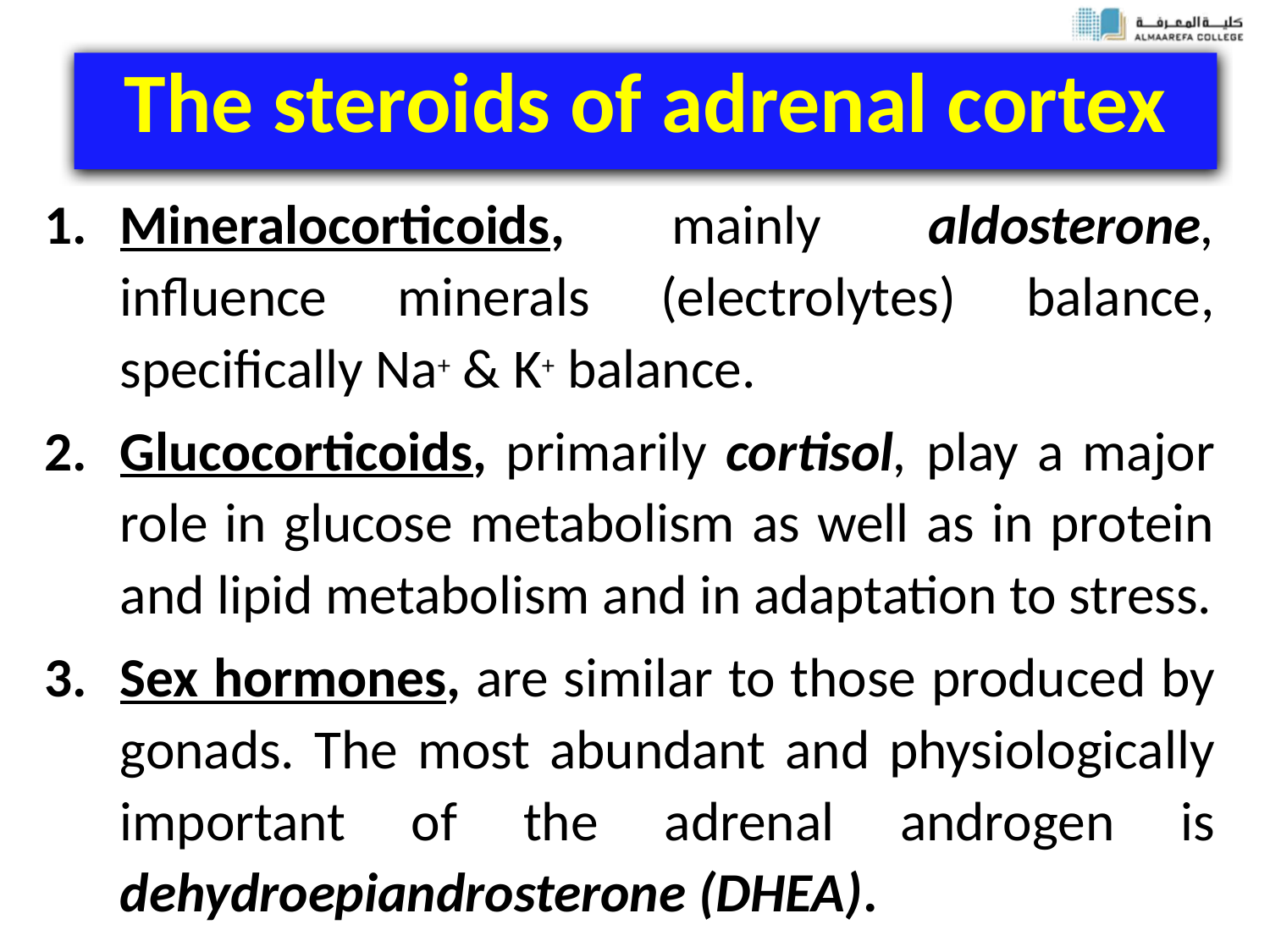

# The steroids of adrenal cortex
Mineralocorticoids, mainly aldosterone, influence minerals (electrolytes) balance, specifically Na+ & K+ balance.
Glucocorticoids, primarily cortisol, play a major role in glucose metabolism as well as in protein and lipid metabolism and in adaptation to stress.
Sex hormones, are similar to those produced by gonads. The most abundant and physiologically important of the adrenal androgen is dehydroepiandrosterone (DHEA).